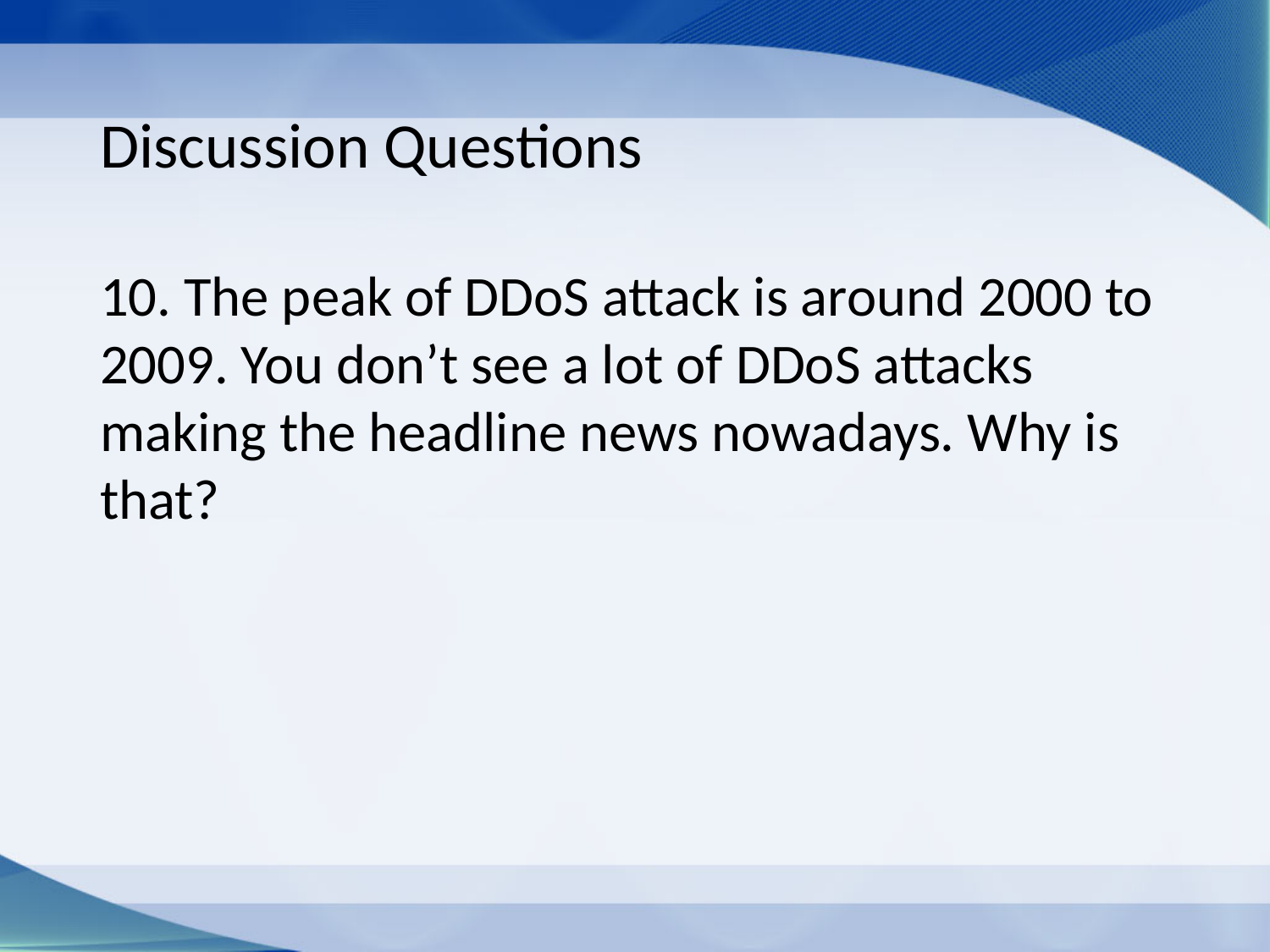

# Discussion Questions
10. The peak of DDoS attack is around 2000 to 2009. You don’t see a lot of DDoS attacks making the headline news nowadays. Why is that?